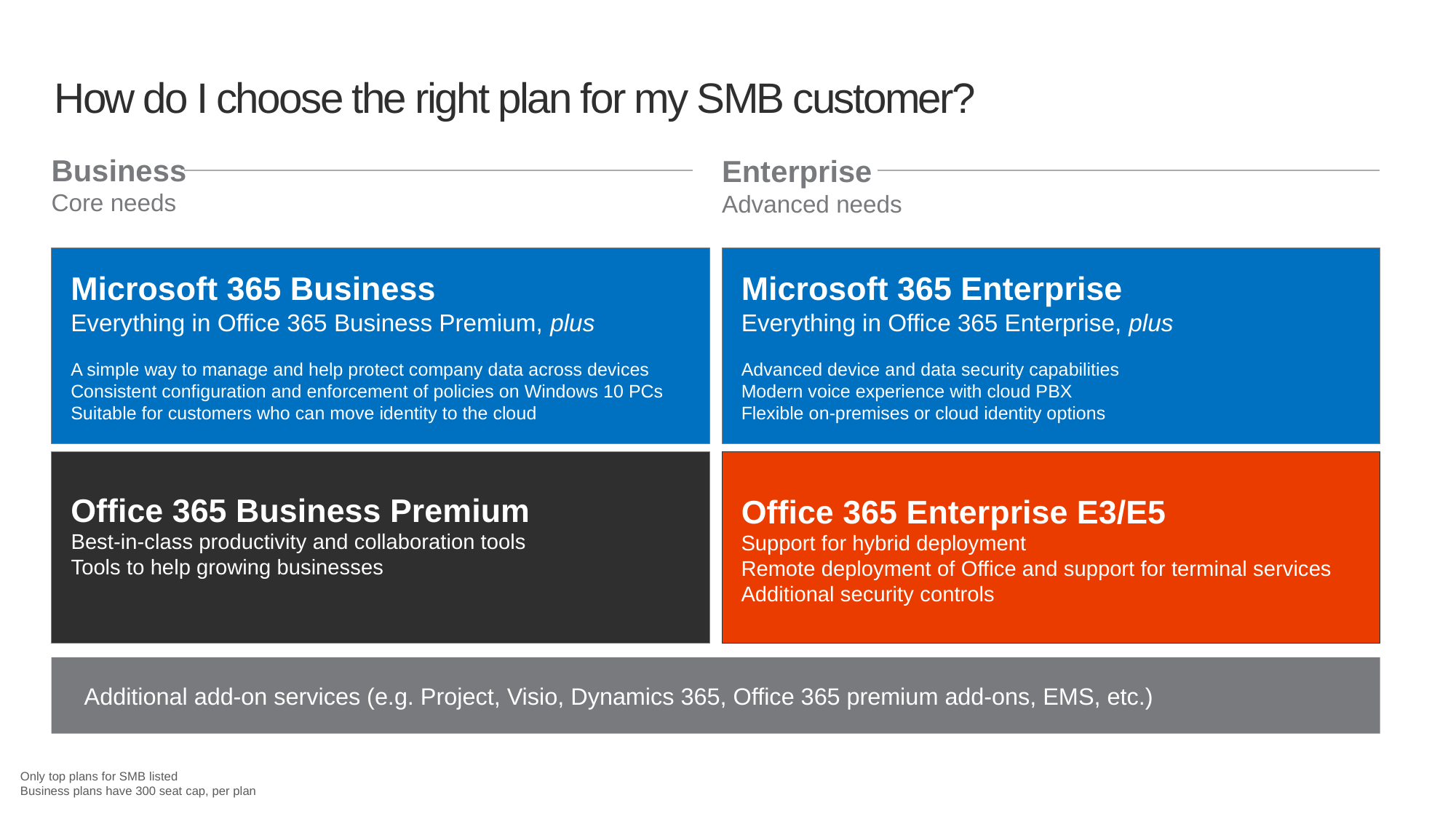

# How do I choose the right plan for my SMB customer?
Business
Core needs
Enterprise
Advanced needs
Microsoft 365 Business
Everything in Office 365 Business Premium, plus

A simple way to manage and help protect company data across devices
Consistent configuration and enforcement of policies on Windows 10 PCs
Suitable for customers who can move identity to the cloud
Microsoft 365 Enterprise
Everything in Office 365 Enterprise, plus

Advanced device and data security capabilities
Modern voice experience with cloud PBX
Flexible on-premises or cloud identity options
Office 365 Enterprise E3/E5

Office 365 Business Premium

Best-in-class productivity and collaboration tools
Tools to help growing businesses

Support for hybrid deployment
Remote deployment of Office and support for terminal services
Additional security controls

Additional add-on services (e.g. Project, Visio, Dynamics 365, Office 365 premium add-ons, EMS, etc.)
Only top plans for SMB listed
Business plans have 300 seat cap, per plan